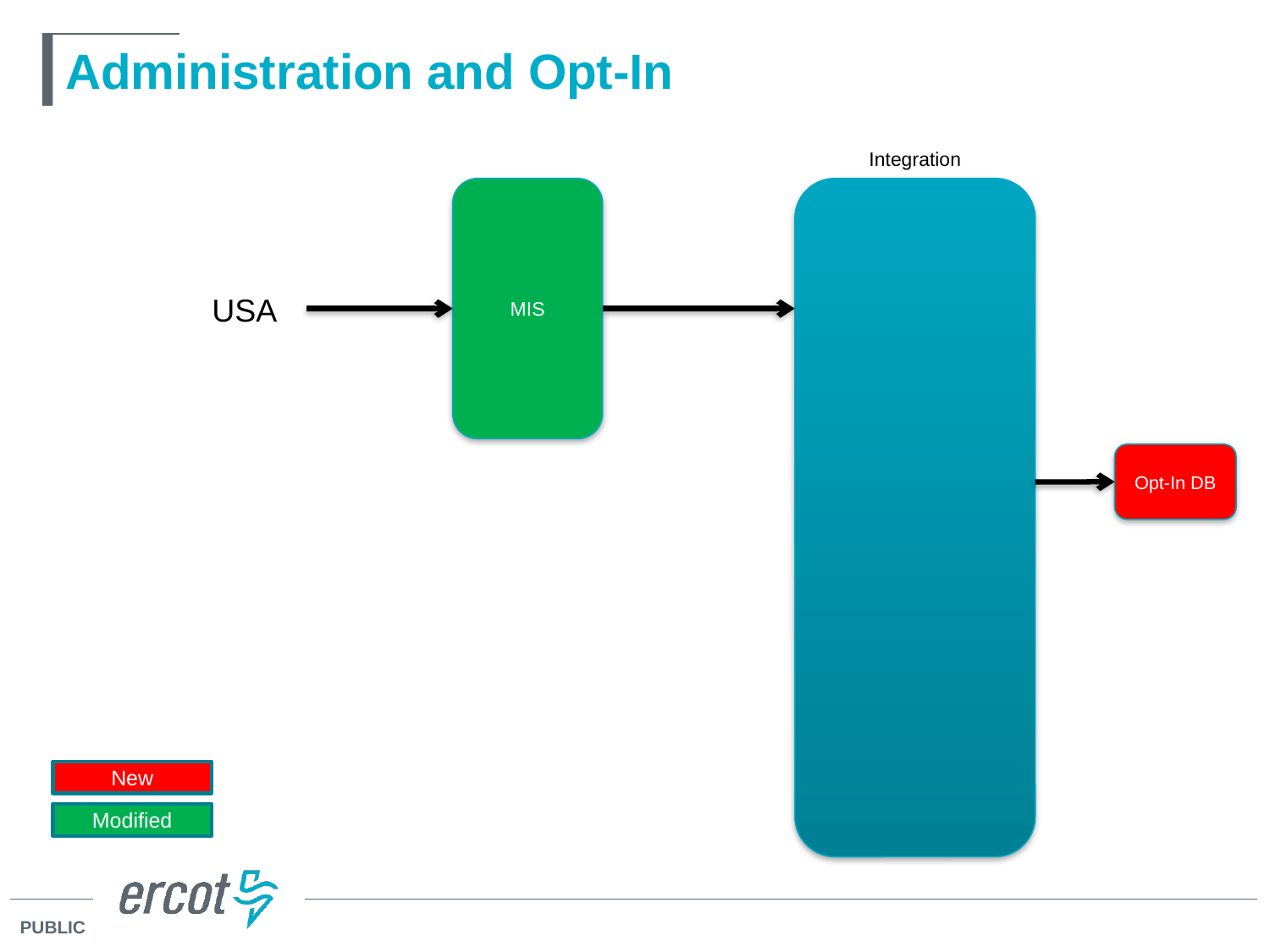

# Administration and Opt-In
Integration

MIS
USA
Opt-In DB
New
Modified